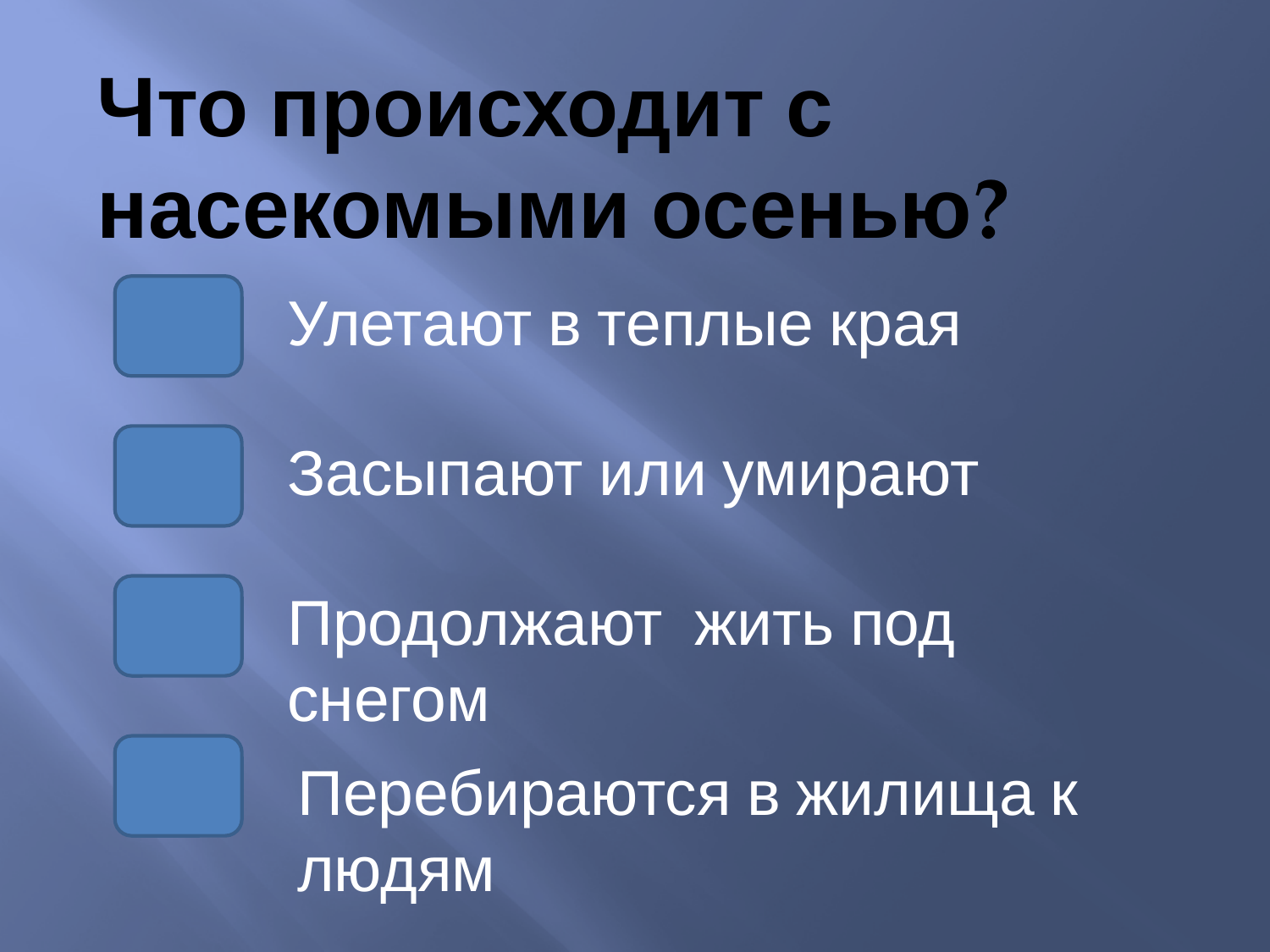

Что происходит с насекомыми осенью?

Улетают в теплые края

Засыпают или умирают

Продолжают  жить под снегом

Перебираются в жилища к людям